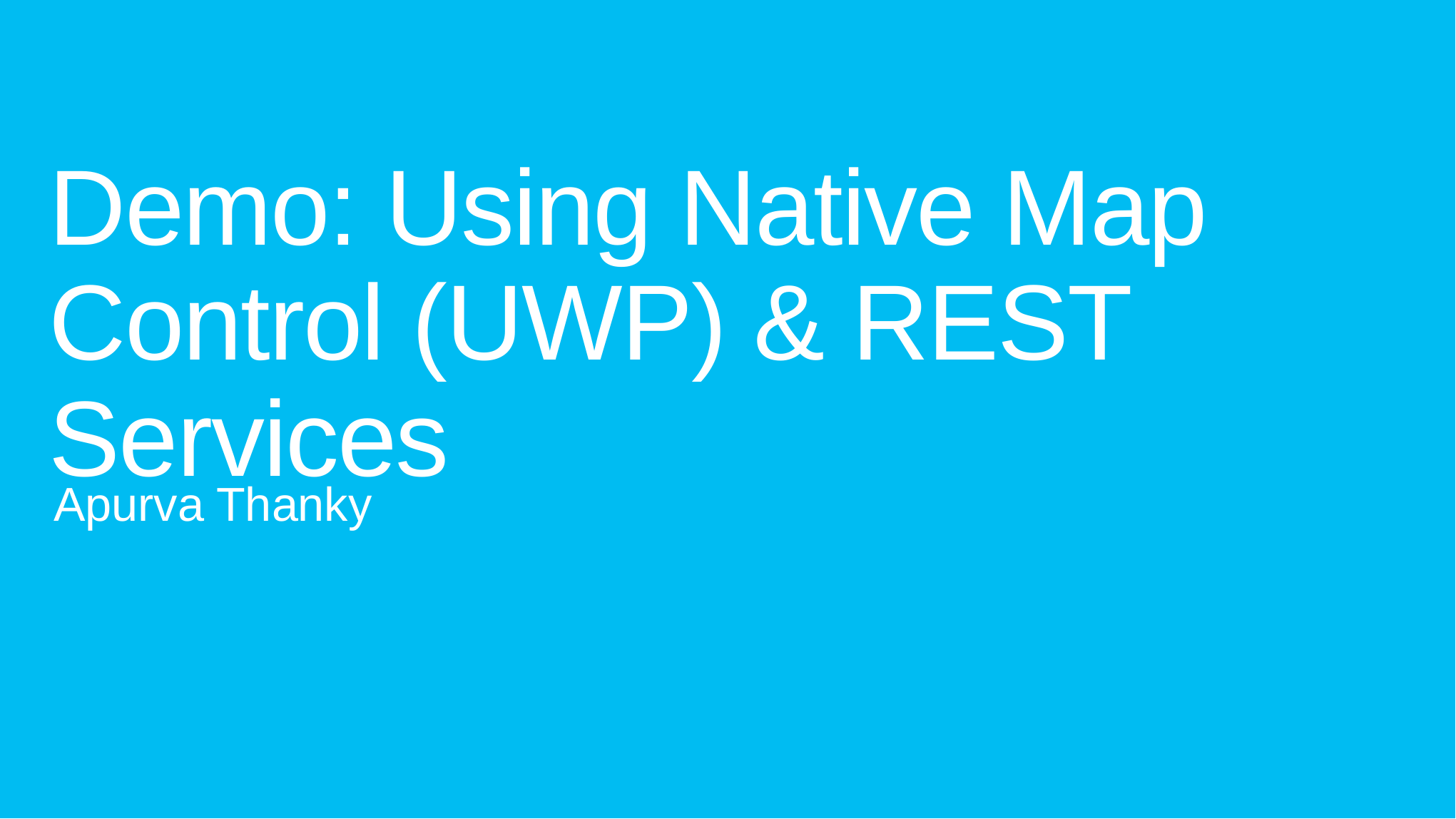

# Demo: Using Native Map Control (UWP) & REST Services
Apurva Thanky